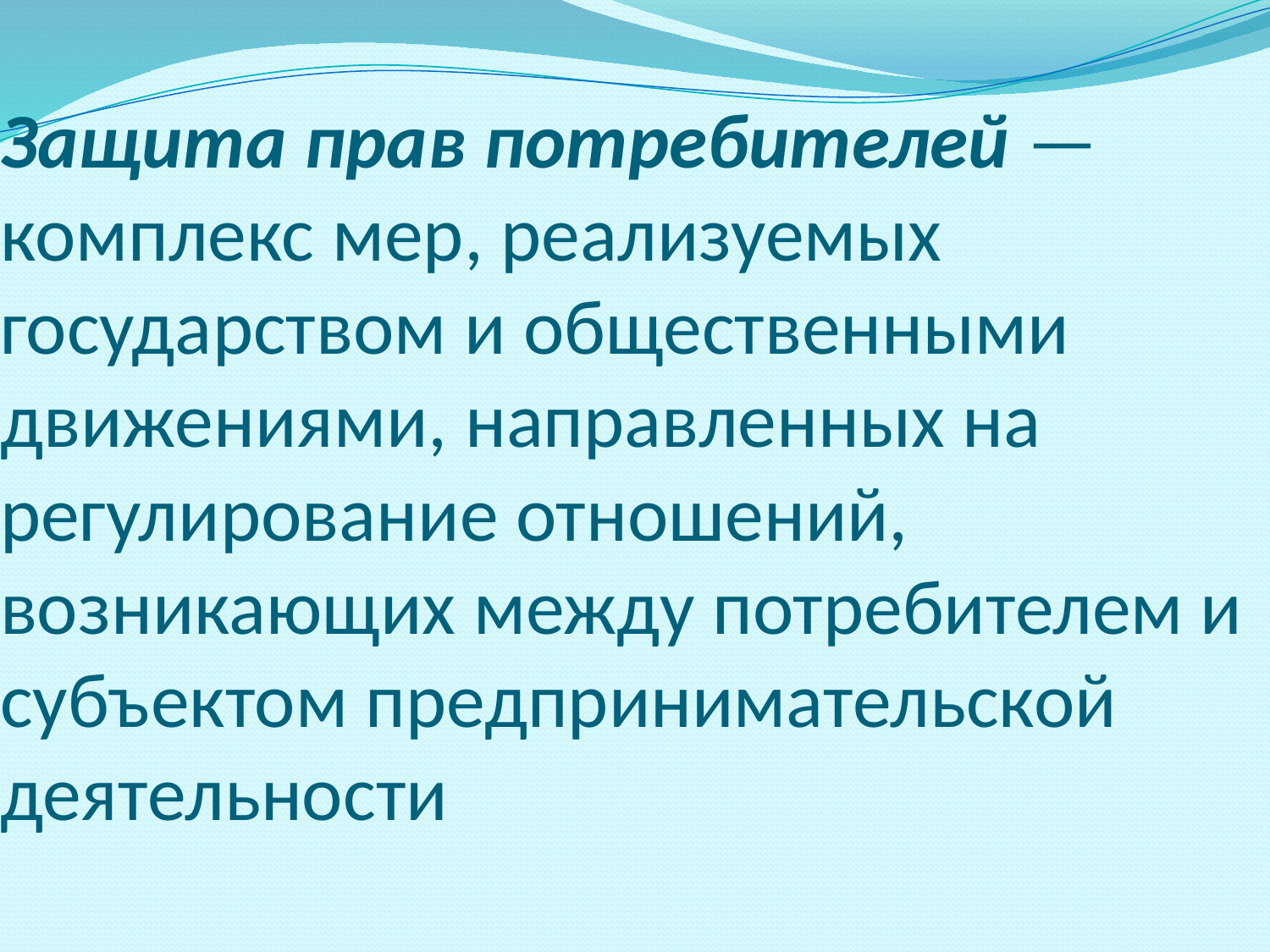

# Защита прав потребителей — комплекс мер, реализуемых государством и общественными движениями, направленных на регулирование отношений, возникающих между потребителем и субъектом предпринимательской деятельности